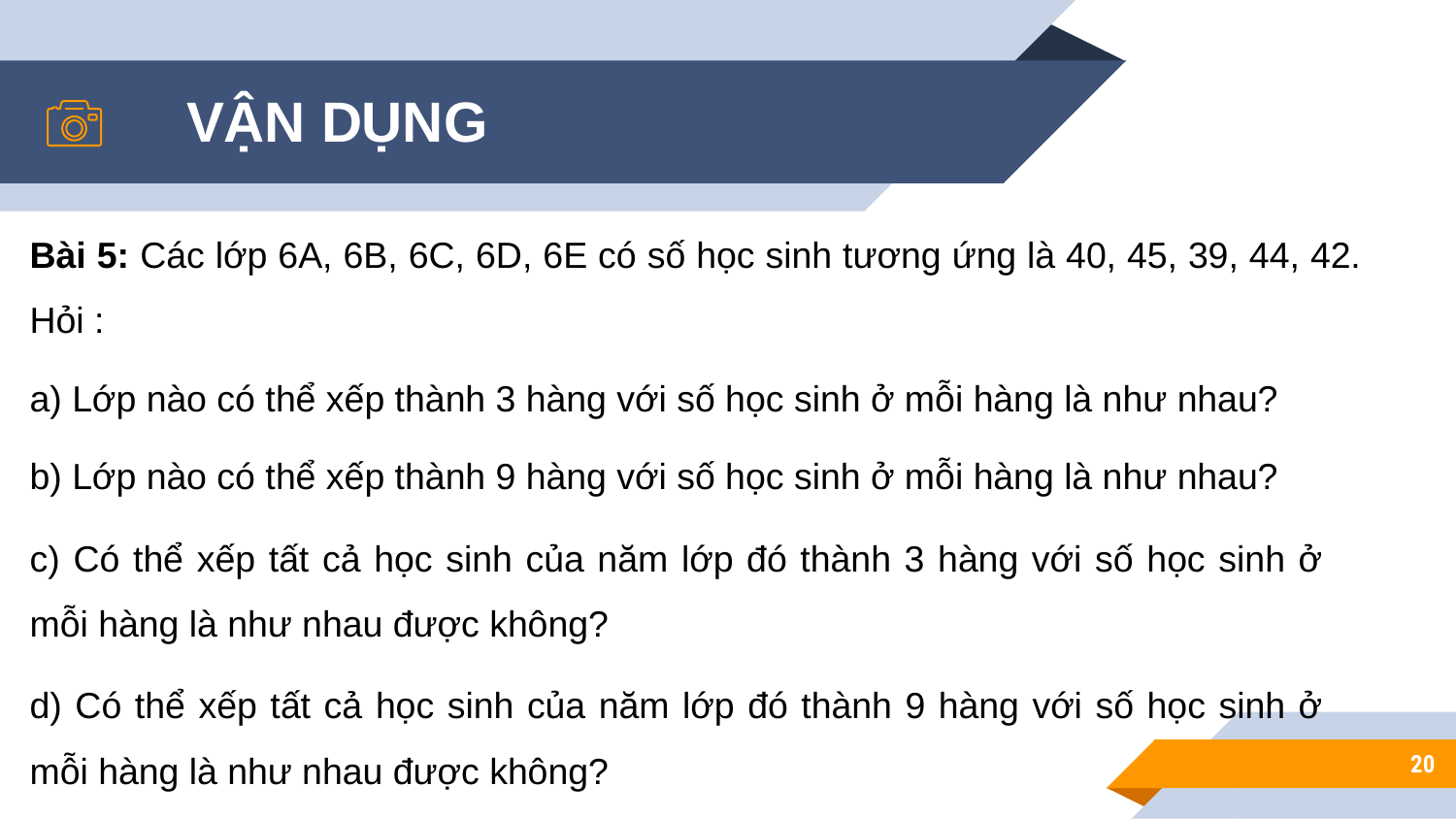

VẬN DỤNG

Bài 5: Các lớp 6A, 6B, 6C, 6D, 6E có số học sinh tương ứng là 40, 45, 39, 44, 42. Hỏi :
a) Lớp nào có thể xếp thành 3 hàng với số học sinh ở mỗi hàng là như nhau?
b) Lớp nào có thể xếp thành 9 hàng với số học sinh ở mỗi hàng là như nhau?
c) Có thể xếp tất cả học sinh của năm lớp đó thành 3 hàng với số học sinh ở mỗi hàng là như nhau được không?
d) Có thể xếp tất cả học sinh của năm lớp đó thành 9 hàng với số học sinh ở mỗi hàng là như nhau được không?
20